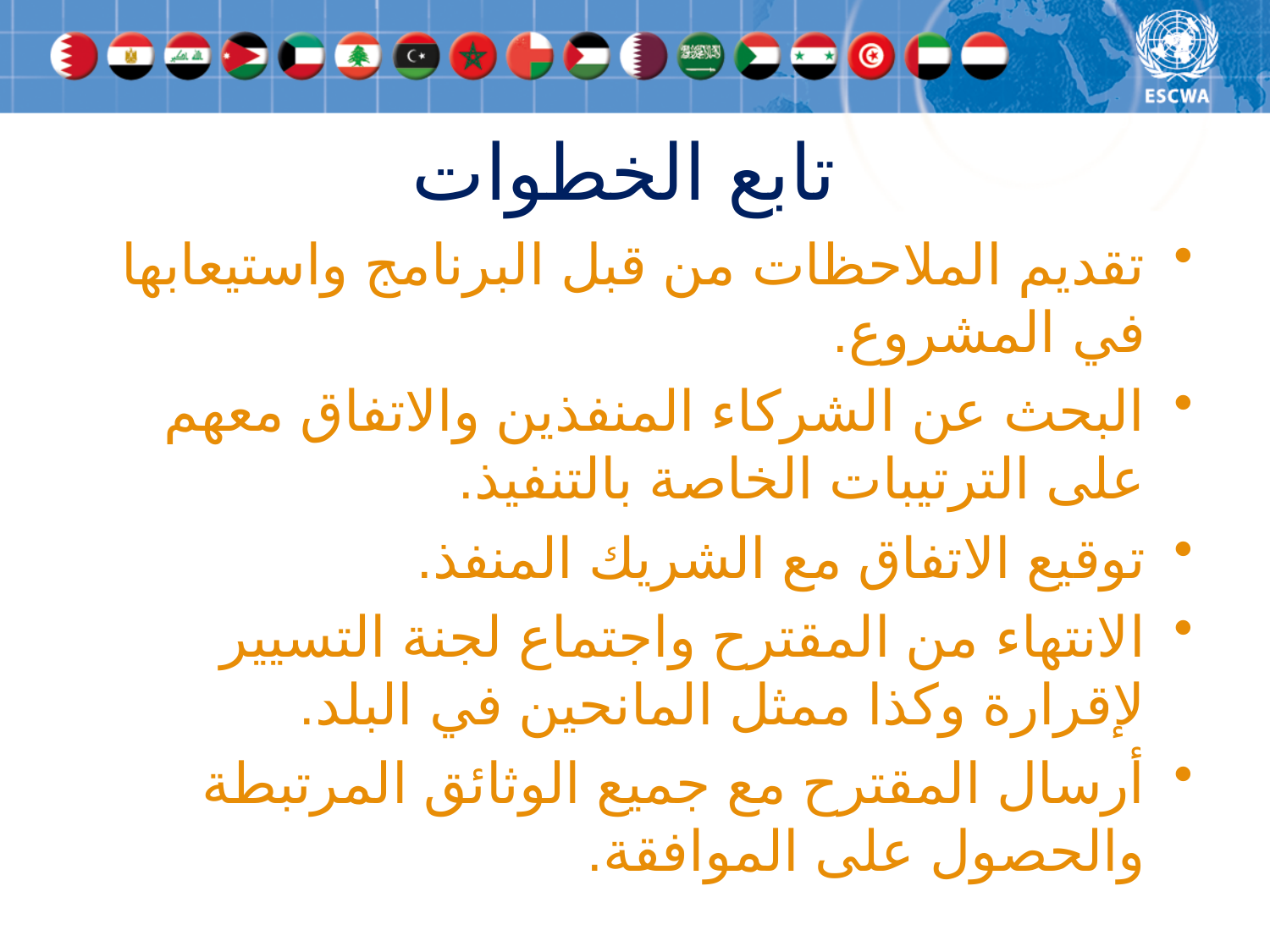

# تابع الخطوات
تقديم الملاحظات من قبل البرنامج واستيعابها في المشروع.
البحث عن الشركاء المنفذين والاتفاق معهم على الترتيبات الخاصة بالتنفيذ.
توقيع الاتفاق مع الشريك المنفذ.
الانتهاء من المقترح واجتماع لجنة التسيير لإقرارة وكذا ممثل المانحين في البلد.
أرسال المقترح مع جميع الوثائق المرتبطة والحصول على الموافقة.